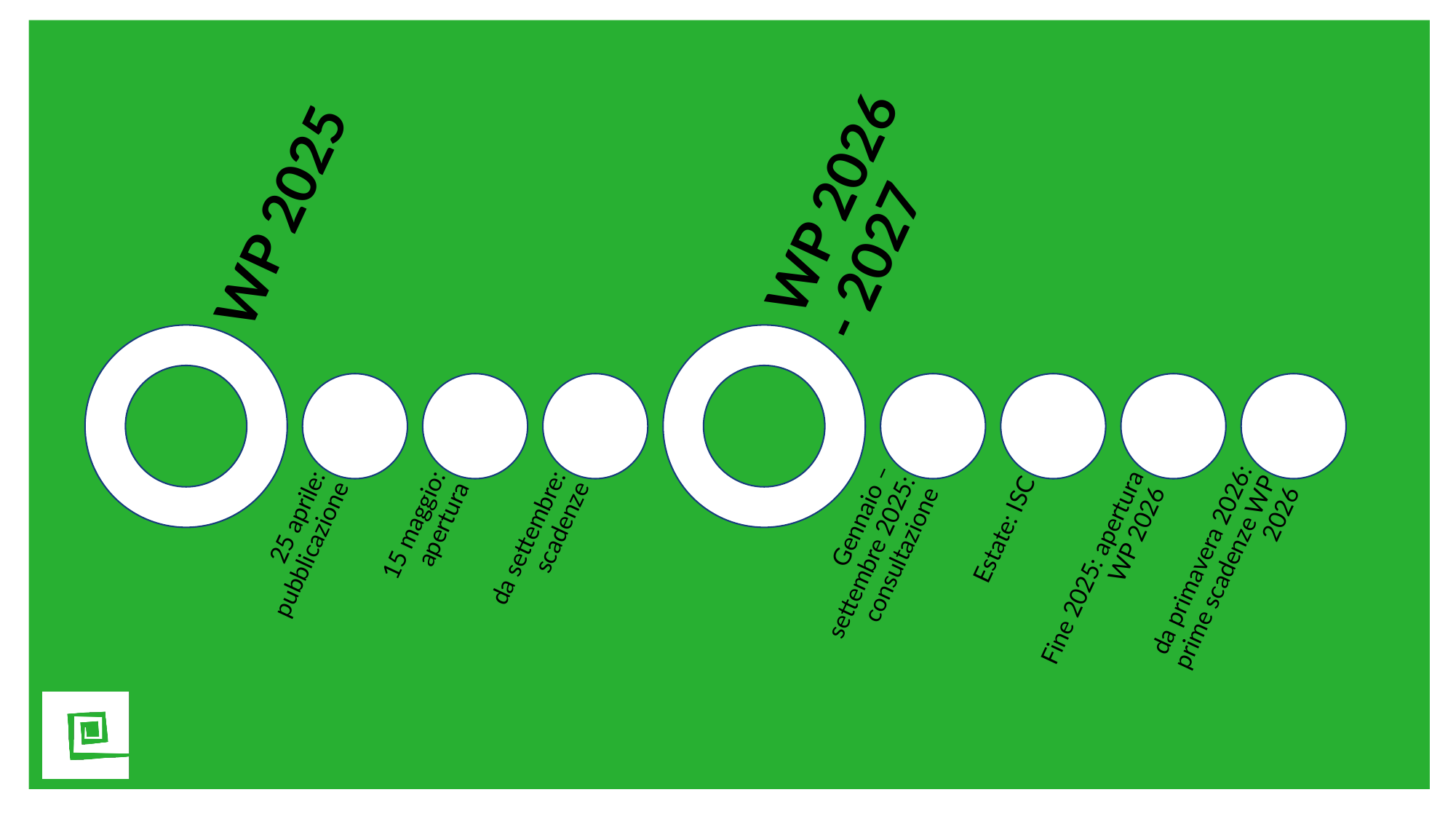

WP 2025
25 aprile: pubblicazione
15 maggio: apertura
da settembre: scadenze
WP 2026 - 2027
Gennaio – settembre 2025: consultazione
Estate: ISC
Fine 2025: apertura WP 2026
da primavera 2026: prime scadenze WP 2026